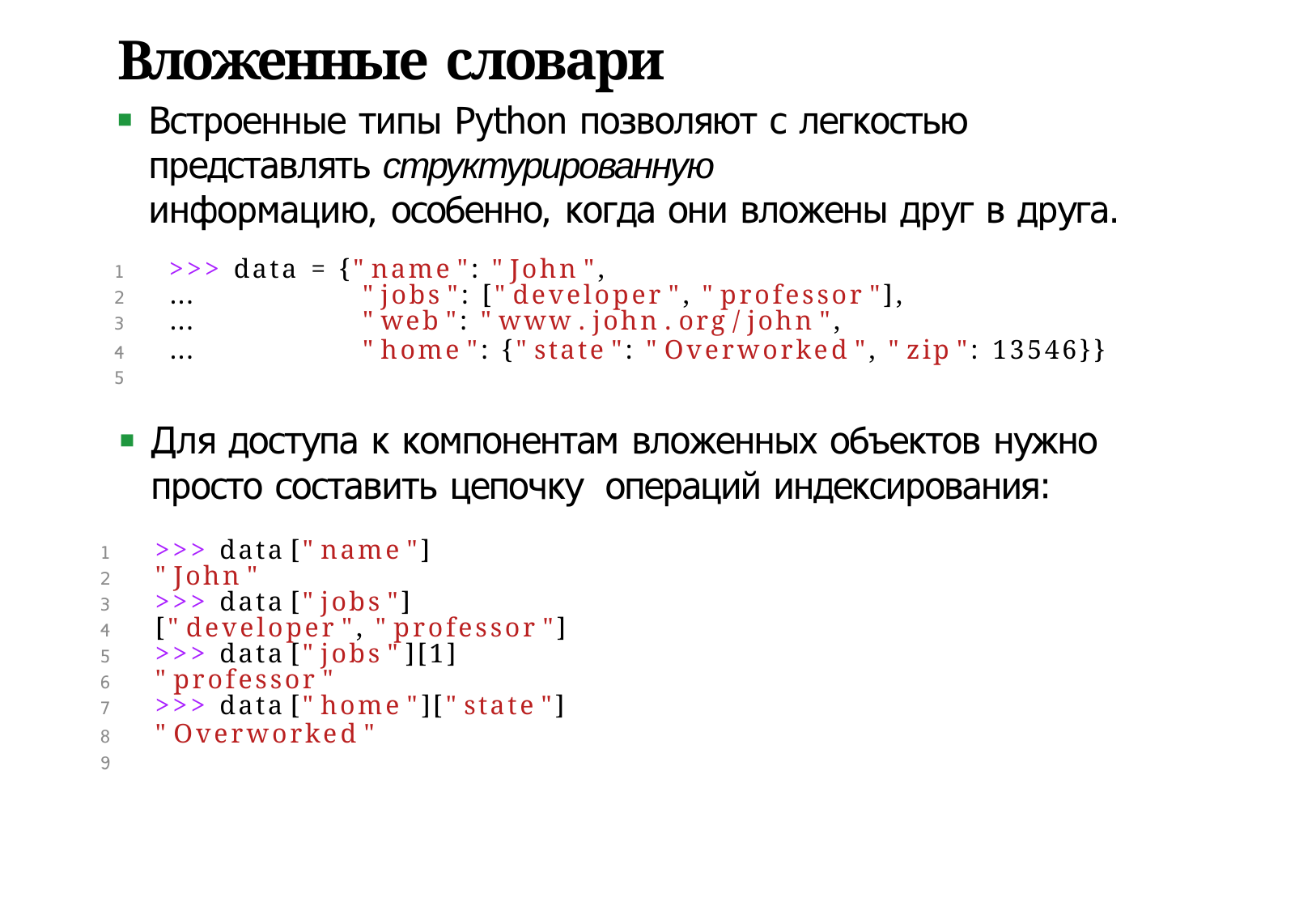

# Вложенные словари
Встроенные типы Python позволяют с легкостью представлять структурированную
информацию, особенно, когда они вложены друг в друга.
1	>>>  data  = {" name ": " John ",
2	...
3	...
4	...
5
" jobs ": [" developer ", " professor "],
" web ": " www . john . org / john ",
" home ": {" state ": " Overworked ", " zip ":  13546}}
Для доступа к компонентам вложенных объектов нужно просто составить цепочку  операций индексирования:

1	>>>  data [" name "]
2	" John "
3	>>>  data [" jobs "]
4	[" developer ", " professor "]
5	>>>  data [" jobs " ][1]
6	" professor "
7	>>>  data [" home "][" state "]
8	" Overworked "
9